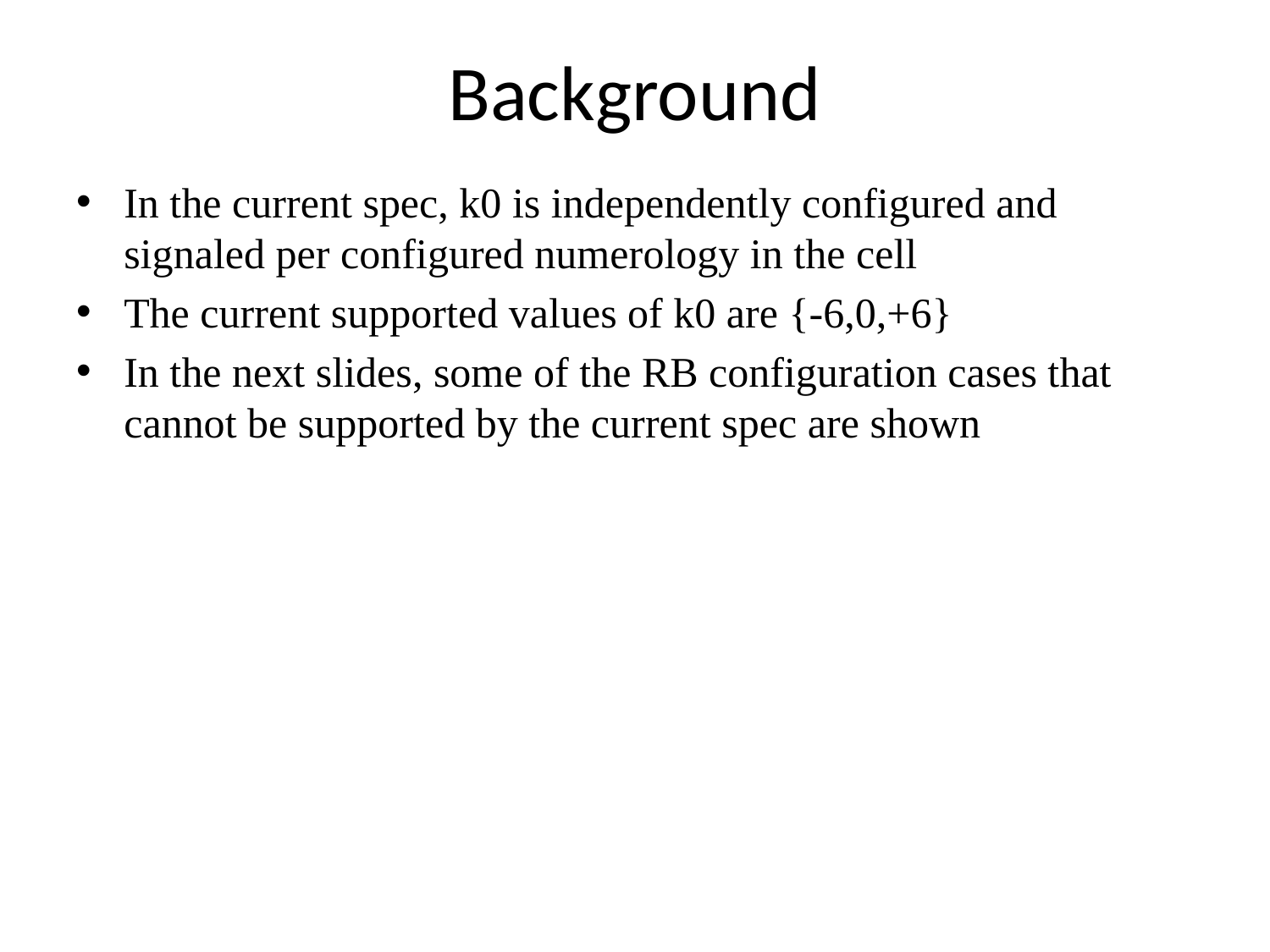

# Background
In the current spec, k0 is independently configured and signaled per configured numerology in the cell
The current supported values of k0 are {-6,0,+6}
In the next slides, some of the RB configuration cases that cannot be supported by the current spec are shown